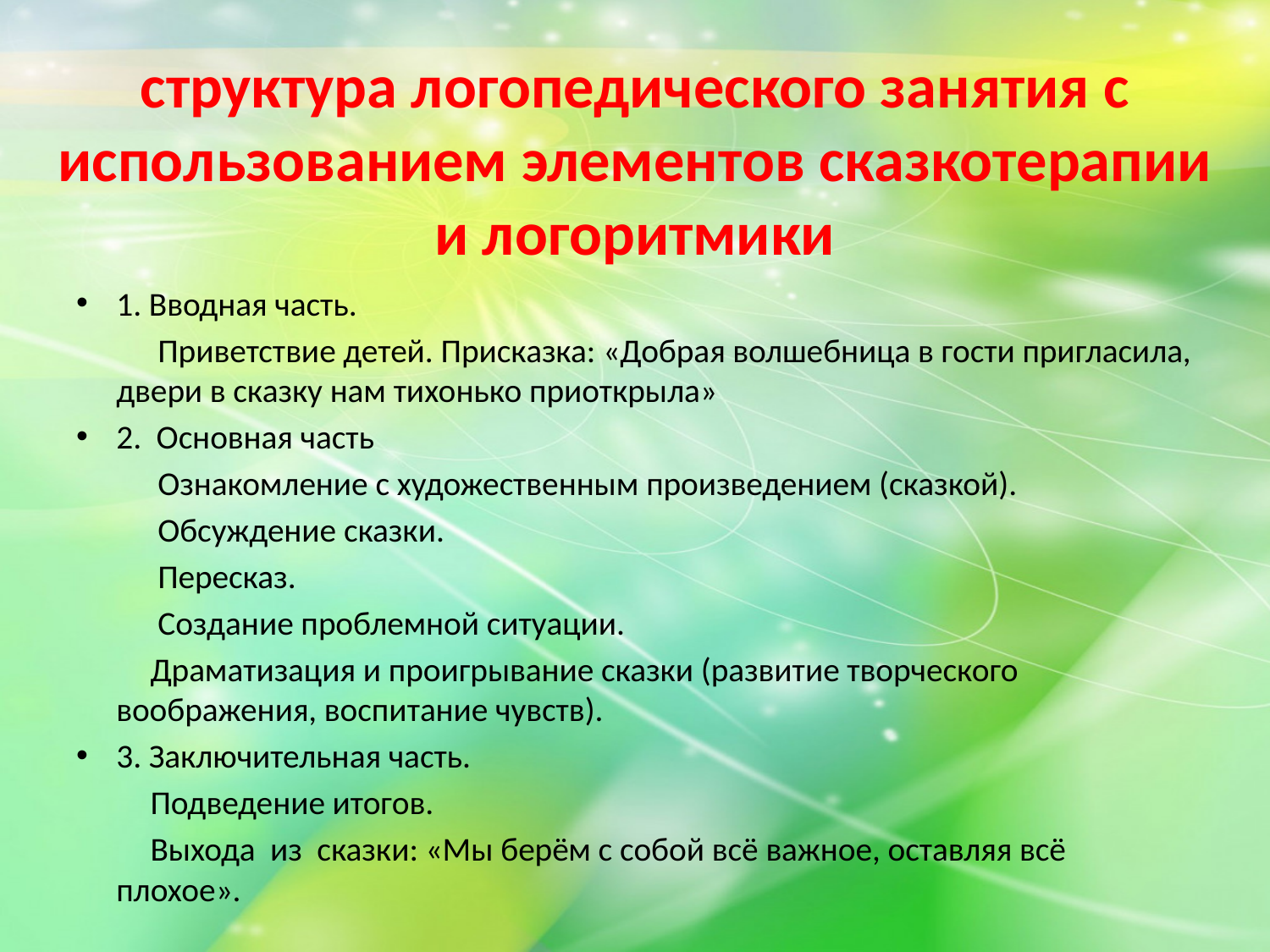

# структура логопедического занятия с использованием элементов сказкотерапии и логоритмики
1. Вводная часть.
           Приветствие детей. Присказка: «Добрая волшебница в гости пригласила, двери в сказку нам тихонько приоткрыла»
2.  Основная часть
           Ознакомление с художественным произведением (сказкой).
           Обсуждение сказки.
           Пересказ.
           Создание проблемной ситуации.
          Драматизация и проигрывание сказки (развитие творческого воображения, воспитание чувств).
3. Заключительная часть.
          Подведение итогов.
          Выхода  из  сказки: «Мы берём с собой всё важное, оставляя всё плохое».